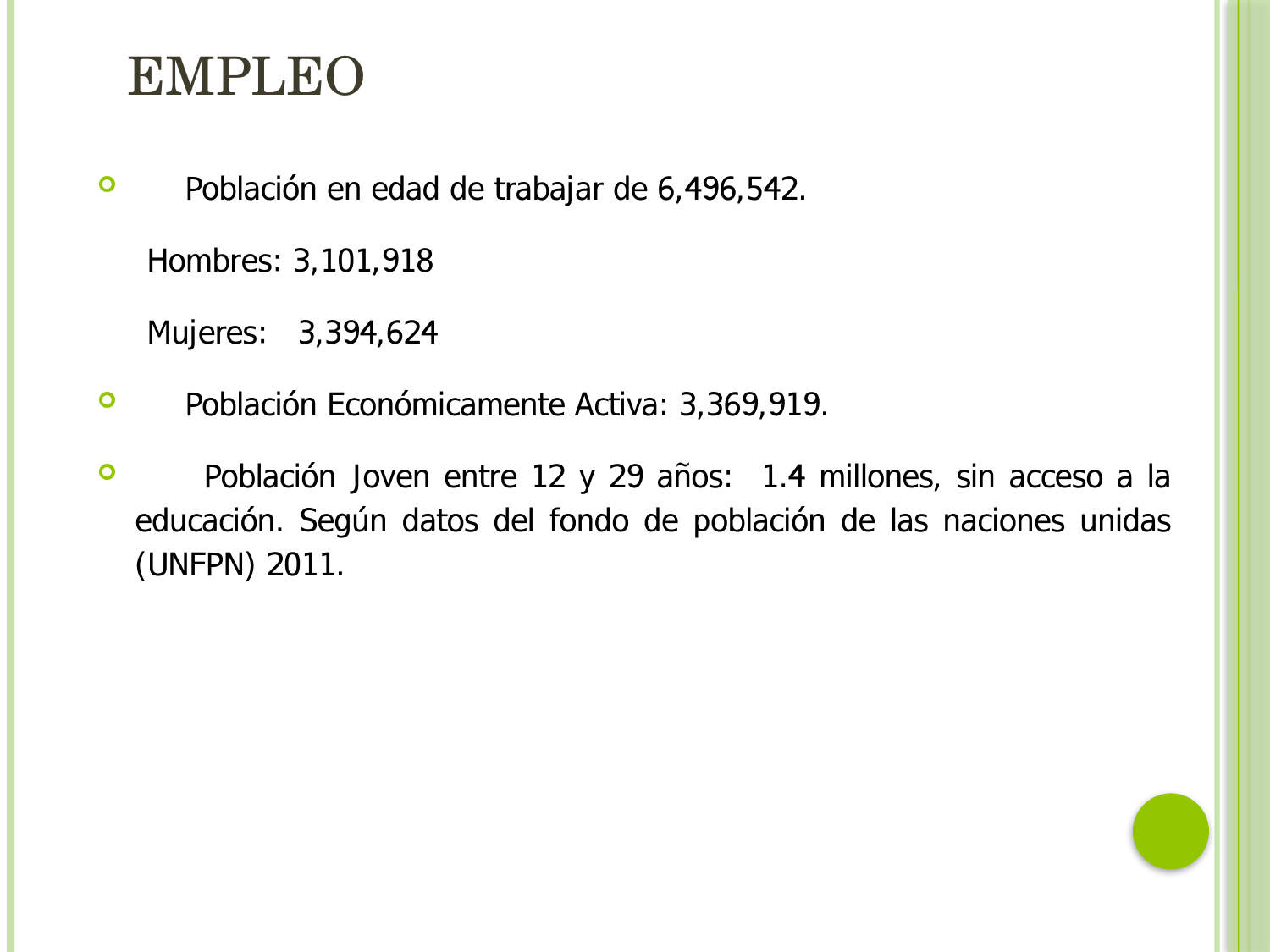

# Empleo
     Población en edad de trabajar de 6,496,542.
     Hombres: 3,101,918
     Mujeres:   3,394,624
     Población Económicamente Activa: 3,369,919.
     Población Joven entre 12 y 29 años:  1.4 millones, sin acceso a la educación. Según datos del fondo de población de las naciones unidas (UNFPN) 2011.